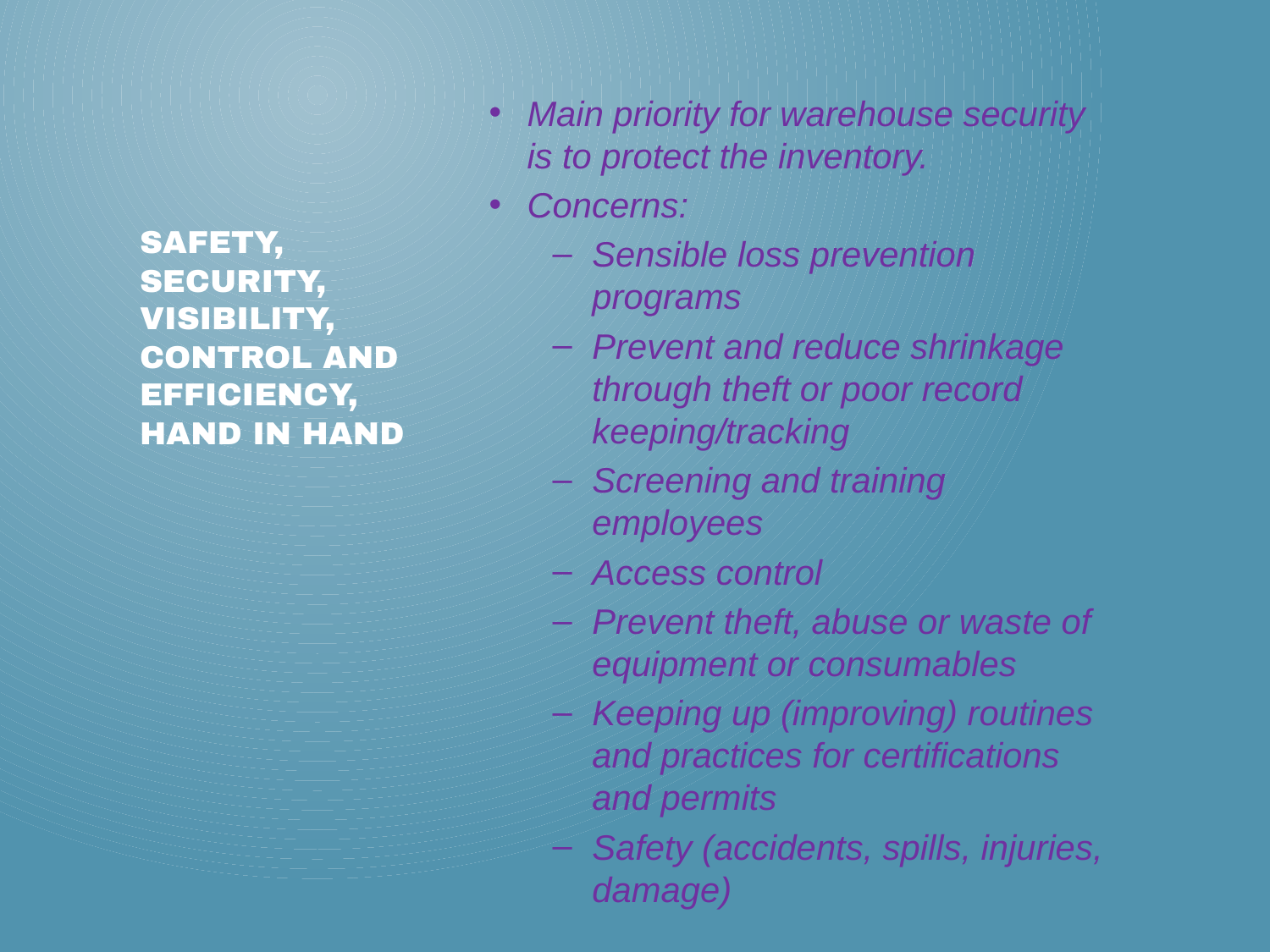

Main priority for warehouse security is to protect the inventory.
Concerns:
Sensible loss prevention programs
Prevent and reduce shrinkage through theft or poor record keeping/tracking
Screening and training employees
Access control
Prevent theft, abuse or waste of equipment or consumables
Keeping up (improving) routines and practices for certifications and permits
Safety (accidents, spills, injuries, damage)
# Safety, security, visibility, control and efficiency, hand in hand